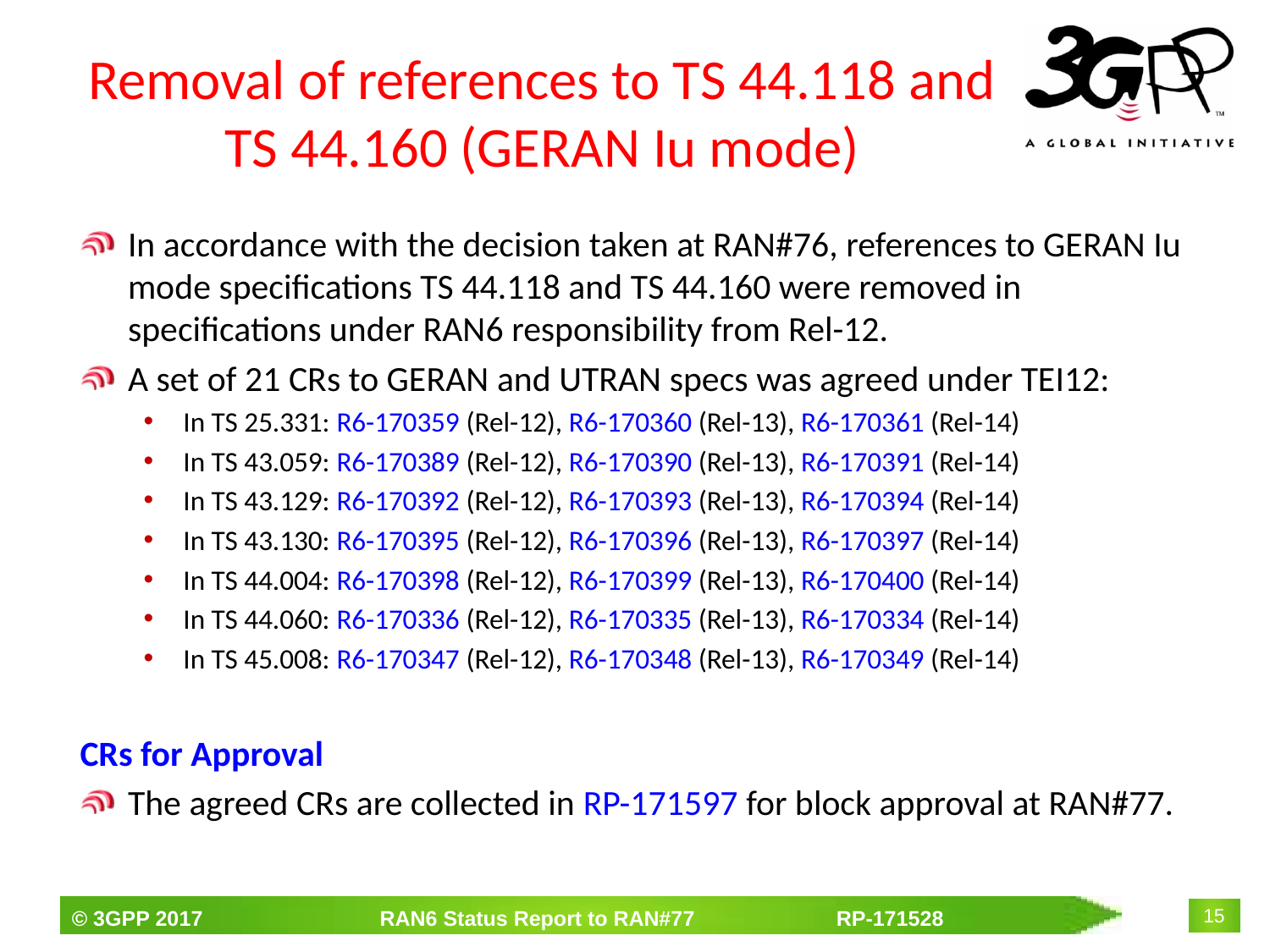

# Removal of references to TS 44.118 and TS 44.160 (GERAN Iu mode)

In accordance with the decision taken at RAN#76, references to GERAN Iu mode specifications TS 44.118 and TS 44.160 were removed in specifications under RAN6 responsibility from Rel-12.
A set of 21 CRs to GERAN and UTRAN specs was agreed under TEI12:
In TS 25.331: R6-170359 (Rel-12), R6-170360 (Rel-13), R6-170361 (Rel-14)
In TS 43.059: R6-170389 (Rel-12), R6-170390 (Rel-13), R6-170391 (Rel-14)
In TS 43.129: R6-170392 (Rel-12), R6-170393 (Rel-13), R6-170394 (Rel-14)
In TS 43.130: R6-170395 (Rel-12), R6-170396 (Rel-13), R6-170397 (Rel-14)
In TS 44.004: R6-170398 (Rel-12), R6-170399 (Rel-13), R6-170400 (Rel-14)
In TS 44.060: R6-170336 (Rel-12), R6-170335 (Rel-13), R6-170334 (Rel-14)
In TS 45.008: R6-170347 (Rel-12), R6-170348 (Rel-13), R6-170349 (Rel-14)

CRs for Approval
The agreed CRs are collected in RP-171597 for block approval at RAN#77.